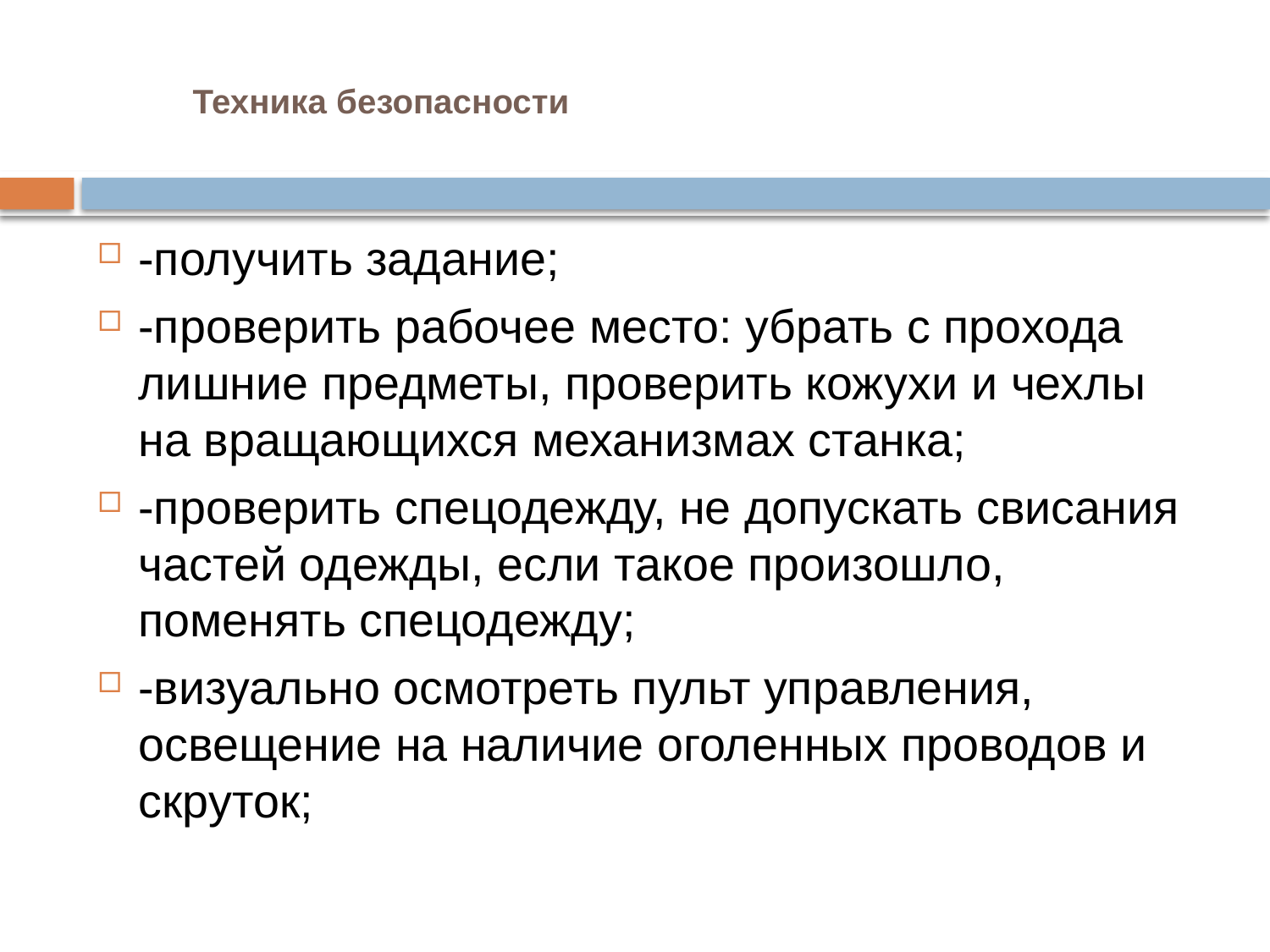

# Техника безопасности
-получить задание;
-проверить рабочее место: убрать с прохода лишние предметы, проверить кожухи и чехлы на вращающихся механизмах станка;
-проверить спецодежду, не допускать свисания частей одежды, если такое произошло, поменять спецодежду;
-визуально осмотреть пульт управления, освещение на наличие оголенных проводов и скруток;